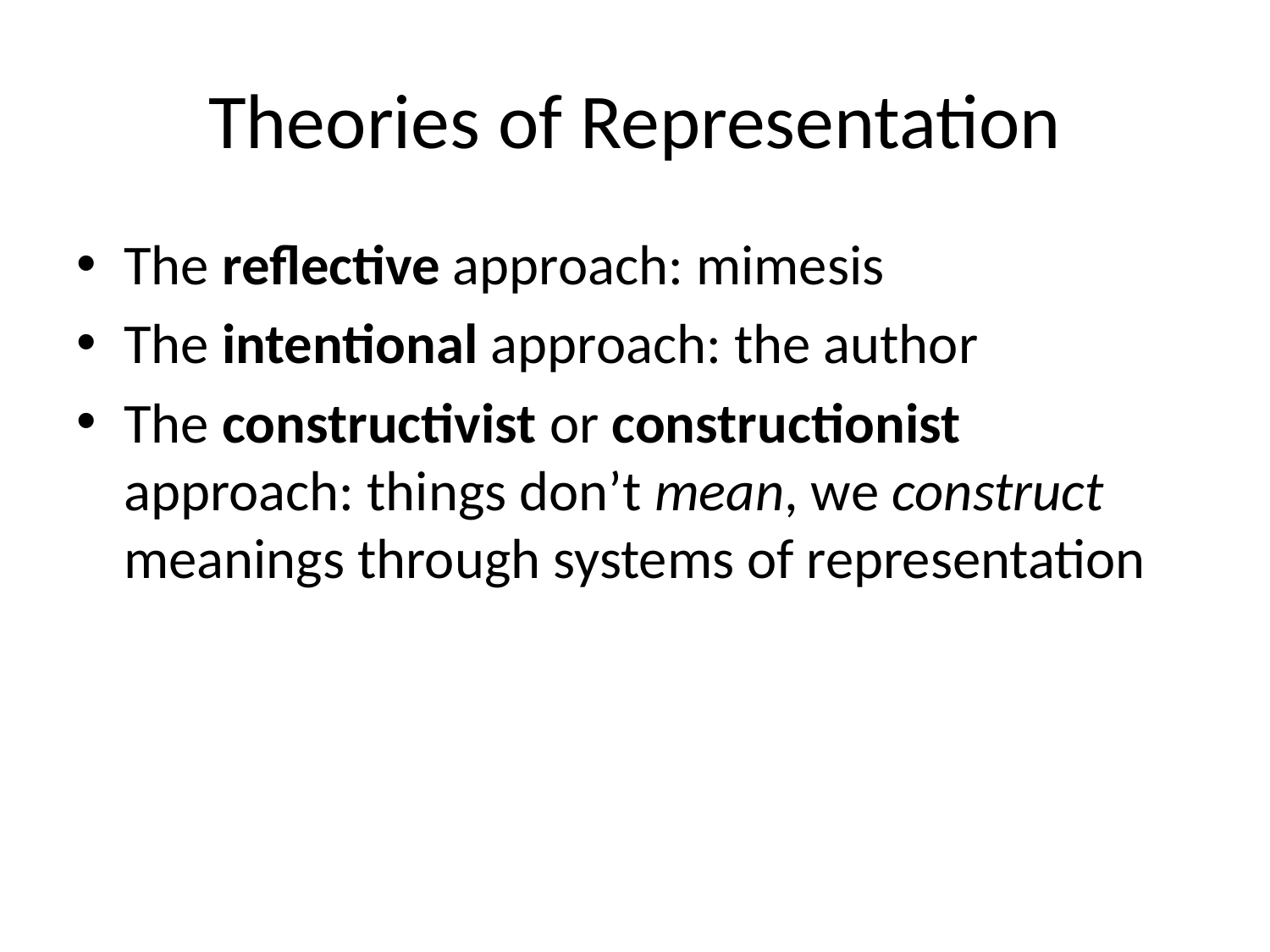

# Theories of Representation
The reflective approach: mimesis
The intentional approach: the author
The constructivist or constructionist approach: things don’t mean, we construct meanings through systems of representation